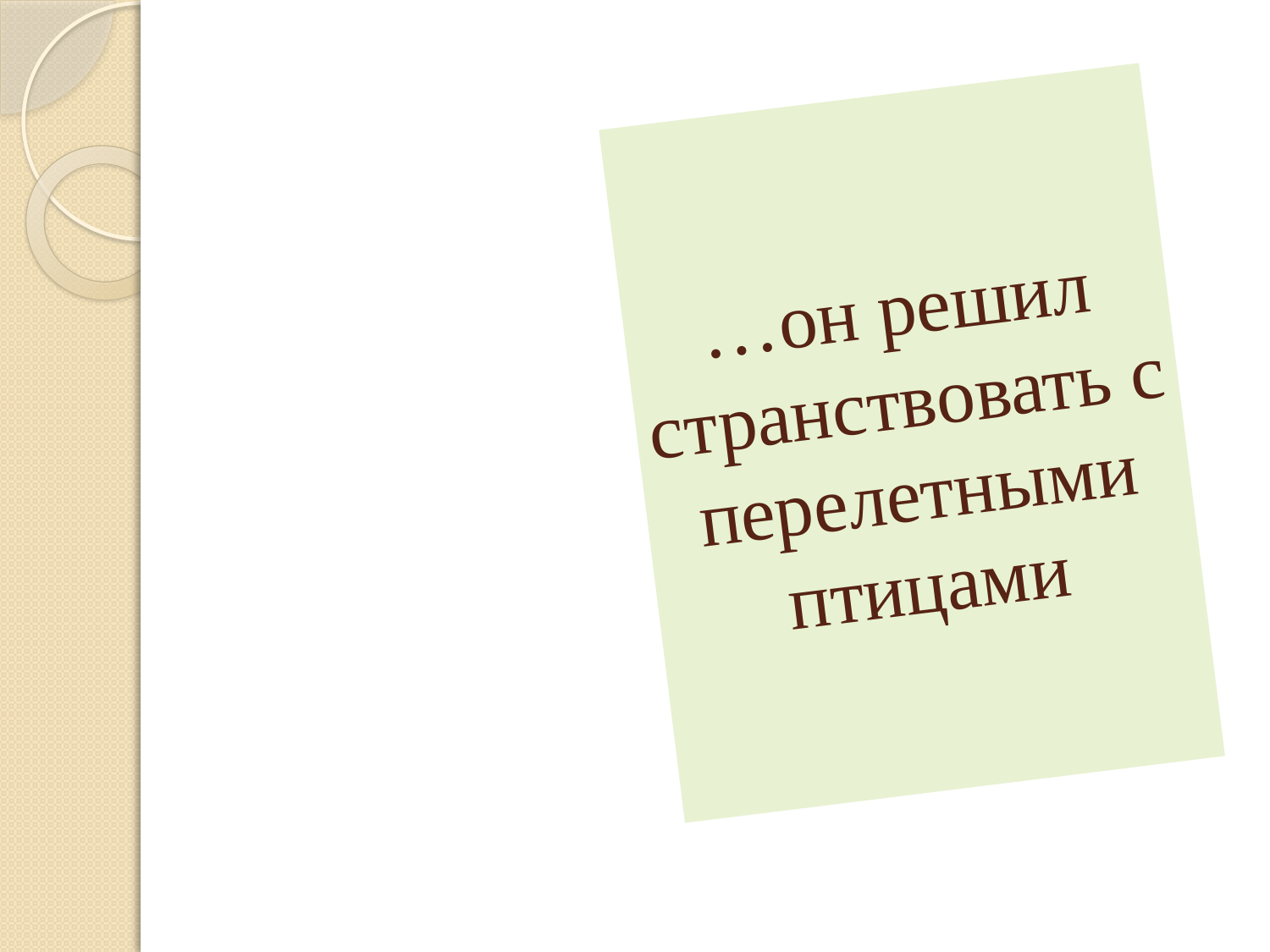

# …он решил странствовать с перелетными птицами